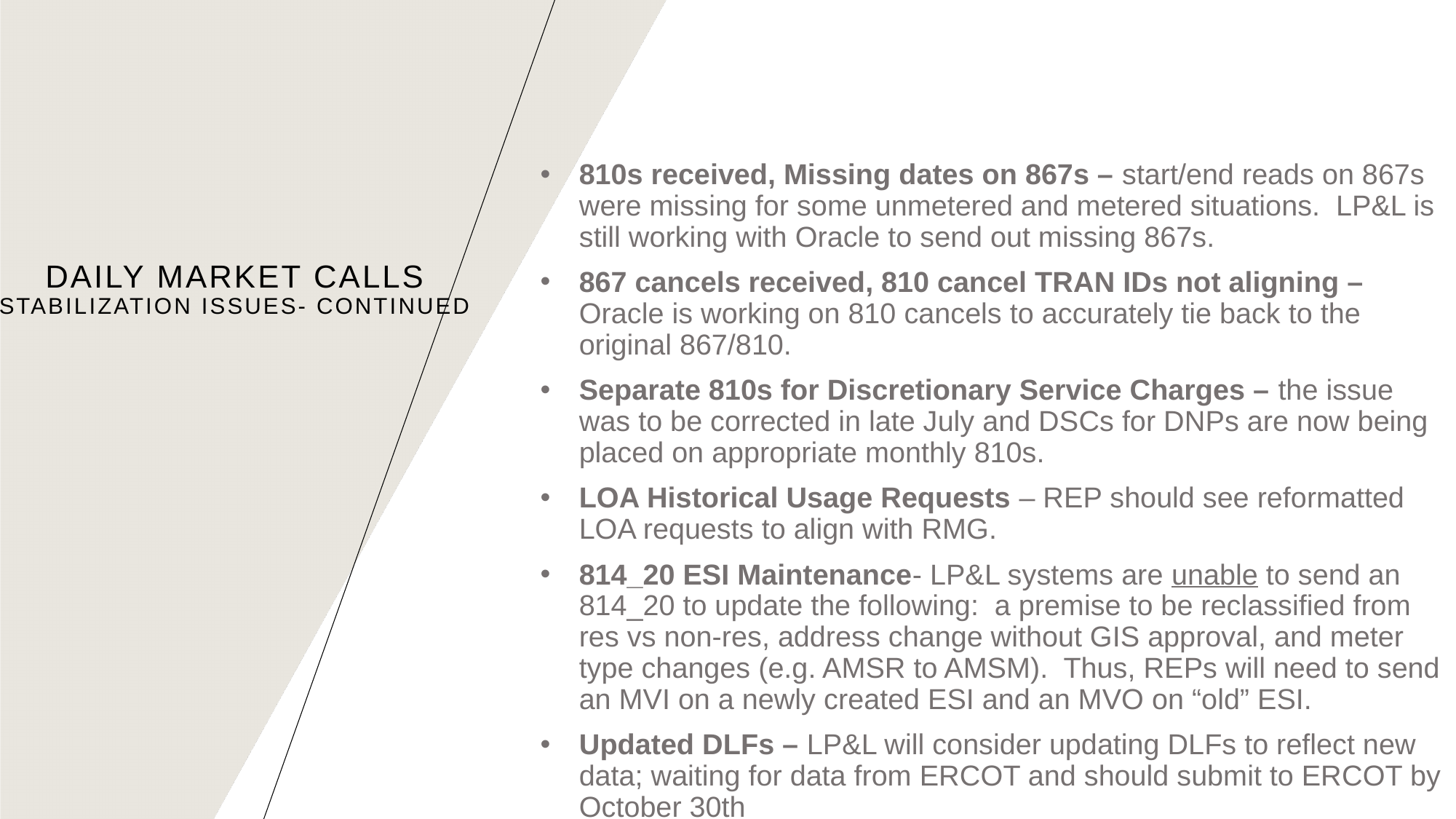

810s received, Missing dates on 867s – start/end reads on 867s were missing for some unmetered and metered situations.  LP&L is still working with Oracle to send out missing 867s.
867 cancels received, 810 cancel TRAN IDs not aligning – Oracle is working on 810 cancels to accurately tie back to the original 867/810.
Separate 810s for Discretionary Service Charges – the issue was to be corrected in late July and DSCs for DNPs are now being placed on appropriate monthly 810s.
LOA Historical Usage Requests – REP should see reformatted LOA requests to align with RMG.
814_20 ESI Maintenance- LP&L systems are unable to send an 814_20 to update the following:  a premise to be reclassified from res vs non-res, address change without GIS approval, and meter type changes (e.g. AMSR to AMSM).  Thus, REPs will need to send an MVI on a newly created ESI and an MVO on “old” ESI.
Updated DLFs – LP&L will consider updating DLFs to reflect new data; waiting for data from ERCOT and should submit to ERCOT by October 30th

# Daily Market Calls Stabilization issues- continued